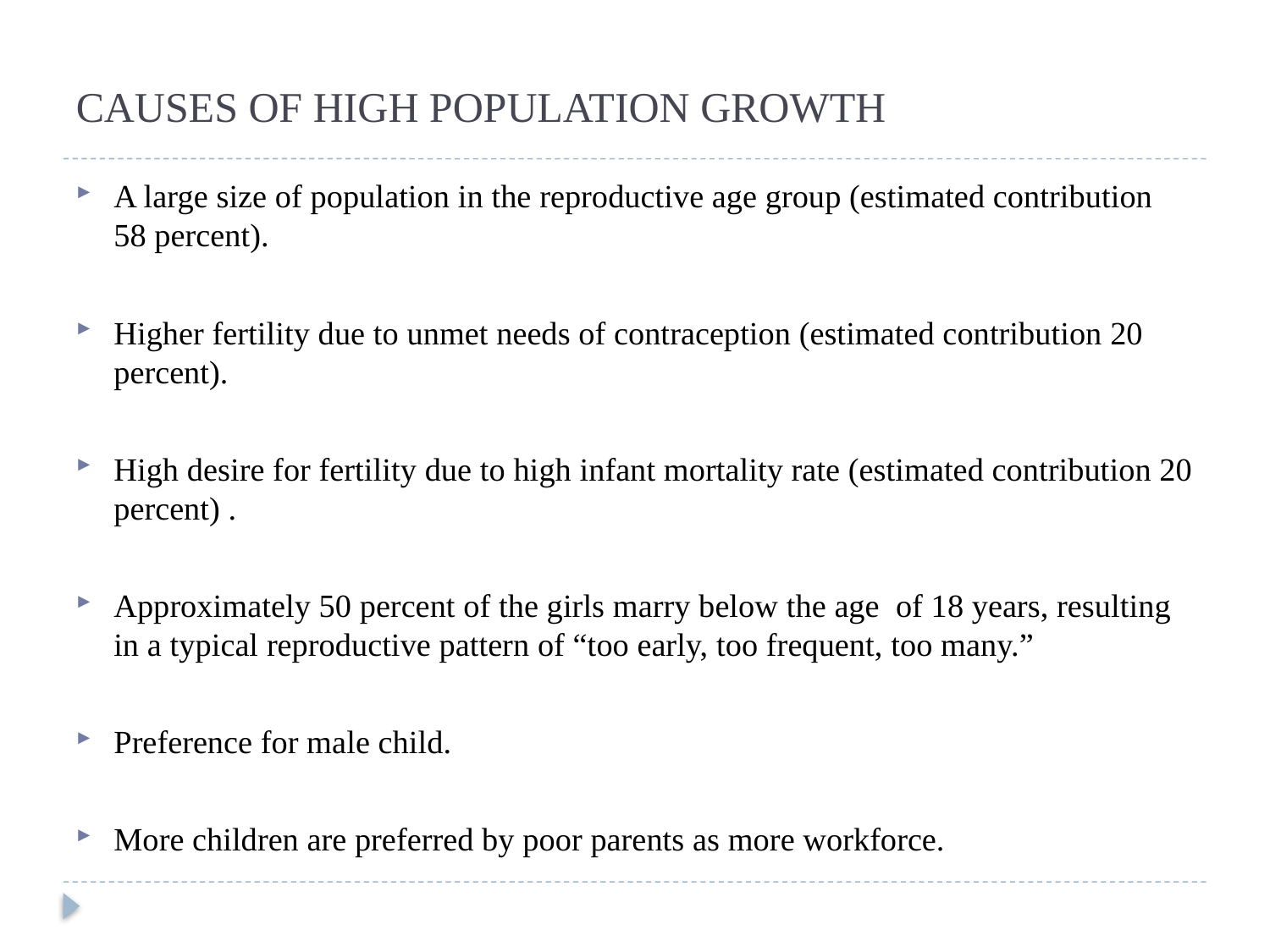

# CAUSES OF HIGH POPULATION GROWTH
A large size of population in the reproductive age group (estimated contribution 58 percent).

Higher fertility due to unmet needs of contraception (estimated contribution 20 percent).

High desire for fertility due to high infant mortality rate (estimated contribution 20 percent) .

Approximately 50 percent of the girls marry below the age  of 18 years, resulting in a typical reproductive pattern of “too early, too frequent, too many.”

Preference for male child.

More children are preferred by poor parents as more workforce.